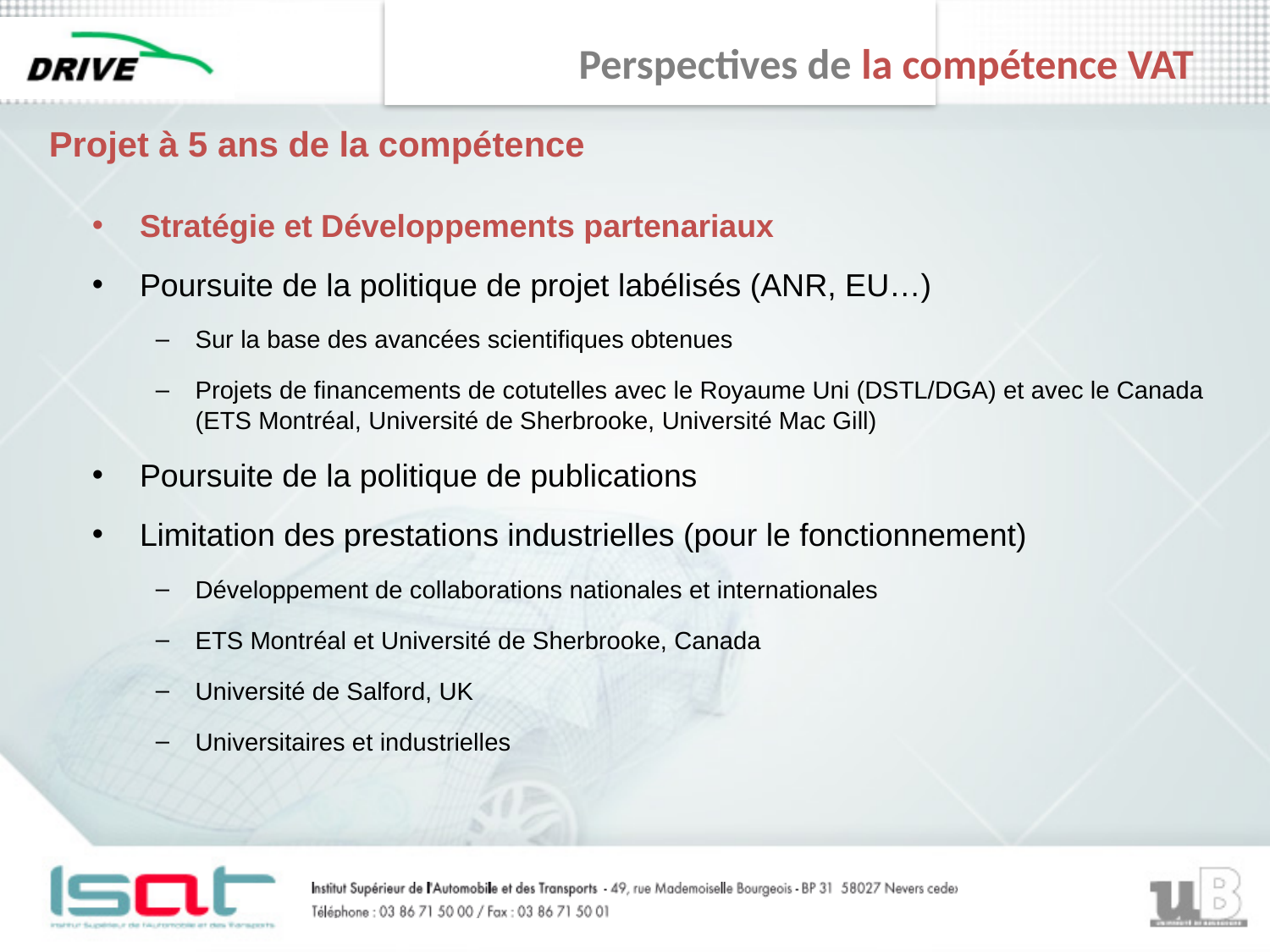

# Perspectives de la compétence VAT
Projet à 5 ans de la compétence
Stratégie et Développements partenariaux
Poursuite de la politique de projet labélisés (ANR, EU…)
Sur la base des avancées scientifiques obtenues
Projets de financements de cotutelles avec le Royaume Uni (DSTL/DGA) et avec le Canada (ETS Montréal, Université de Sherbrooke, Université Mac Gill)
Poursuite de la politique de publications
Limitation des prestations industrielles (pour le fonctionnement)
Développement de collaborations nationales et internationales
ETS Montréal et Université de Sherbrooke, Canada
Université de Salford, UK
Universitaires et industrielles